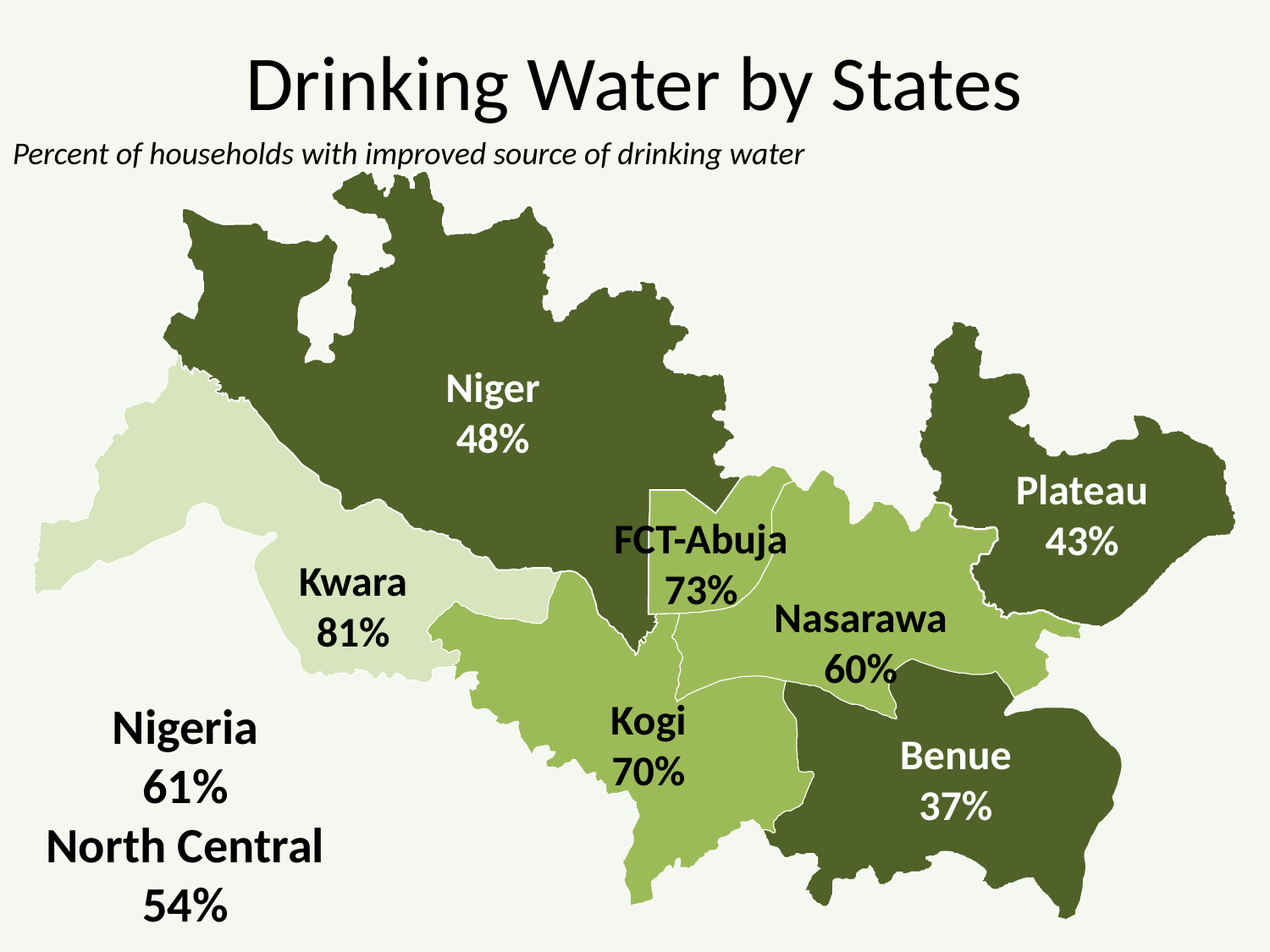

# Drinking Water by States
Percent of households with improved source of drinking water

Niger
48%
Plateau
43%
FCT-Abuja
73%
Kwara
81%
Nasarawa
60%
Kogi
70%
Nigeria
61%
North Central
54%
Benue
37%